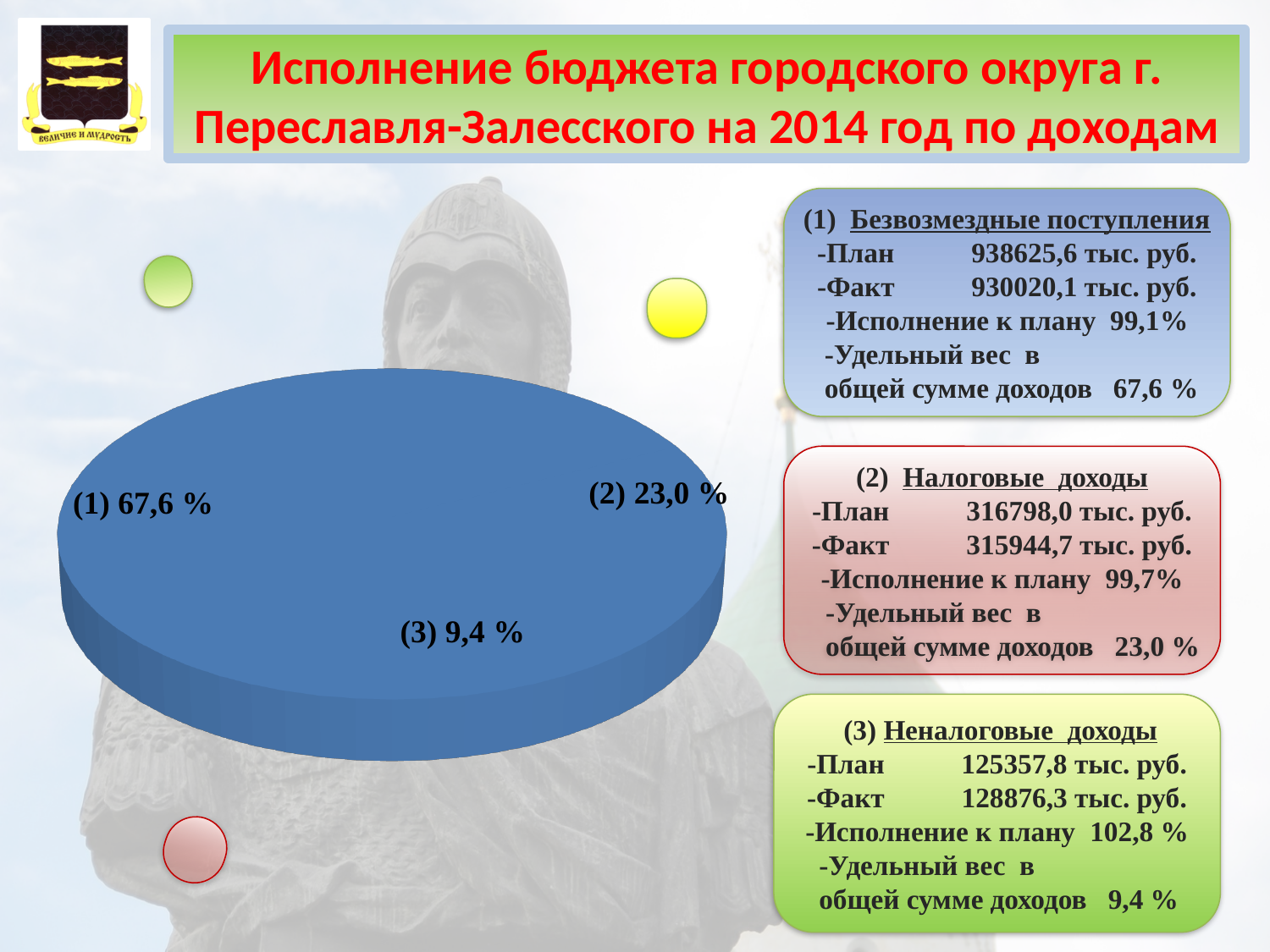

Исполнение бюджета городского округа г. Переславля-Залесского на 2014 год по доходам

[unsupported chart]

(1)  Безвозмездные поступления
-План           938625,6 тыс. руб.
-Факт           930020,1 тыс. руб.
-Исполнение к плану  99,1%
   -Удельный вес  в
   общей сумме доходов   67,6 %

(2)  Налоговые  доходы
-План           316798,0 тыс. руб.
-Факт           315944,7 тыс. руб.
-Исполнение к плану  99,7%
   -Удельный вес  в
   общей сумме доходов   23,0 %
(2) 23,0 %
(1) 67,6 %
(3) 9,4 %
 (3) Неналоговые  доходы
-План           125357,8 тыс. руб.
-Факт           128876,3 тыс. руб.
-Исполнение к плану  102,8 %
   -Удельный вес  в
   общей сумме доходов   9,4 %